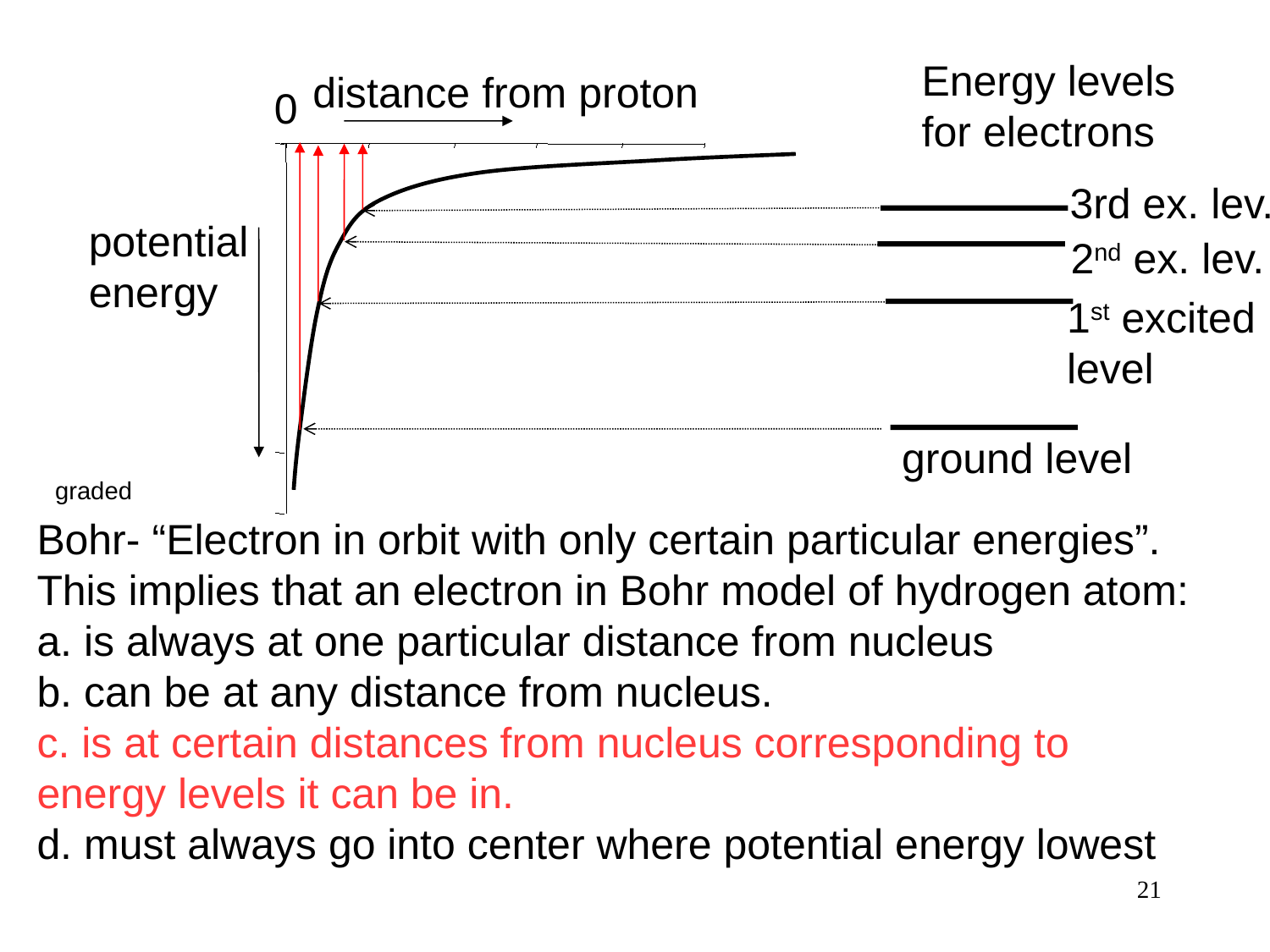

Energy levels
for electrons
distance from proton
0

potential
energy

3rd ex. lev.

2nd ex. lev.

1st excited
level

ground level

graded
Bohr- “Electron in orbit with only certain particular energies”.
This implies that an electron in Bohr model of hydrogen atom:
a. is always at one particular distance from nucleus
b. can be at any distance from nucleus.
c. is at certain distances from nucleus corresponding to
energy levels it can be in.
d. must always go into center where potential energy lowest
21